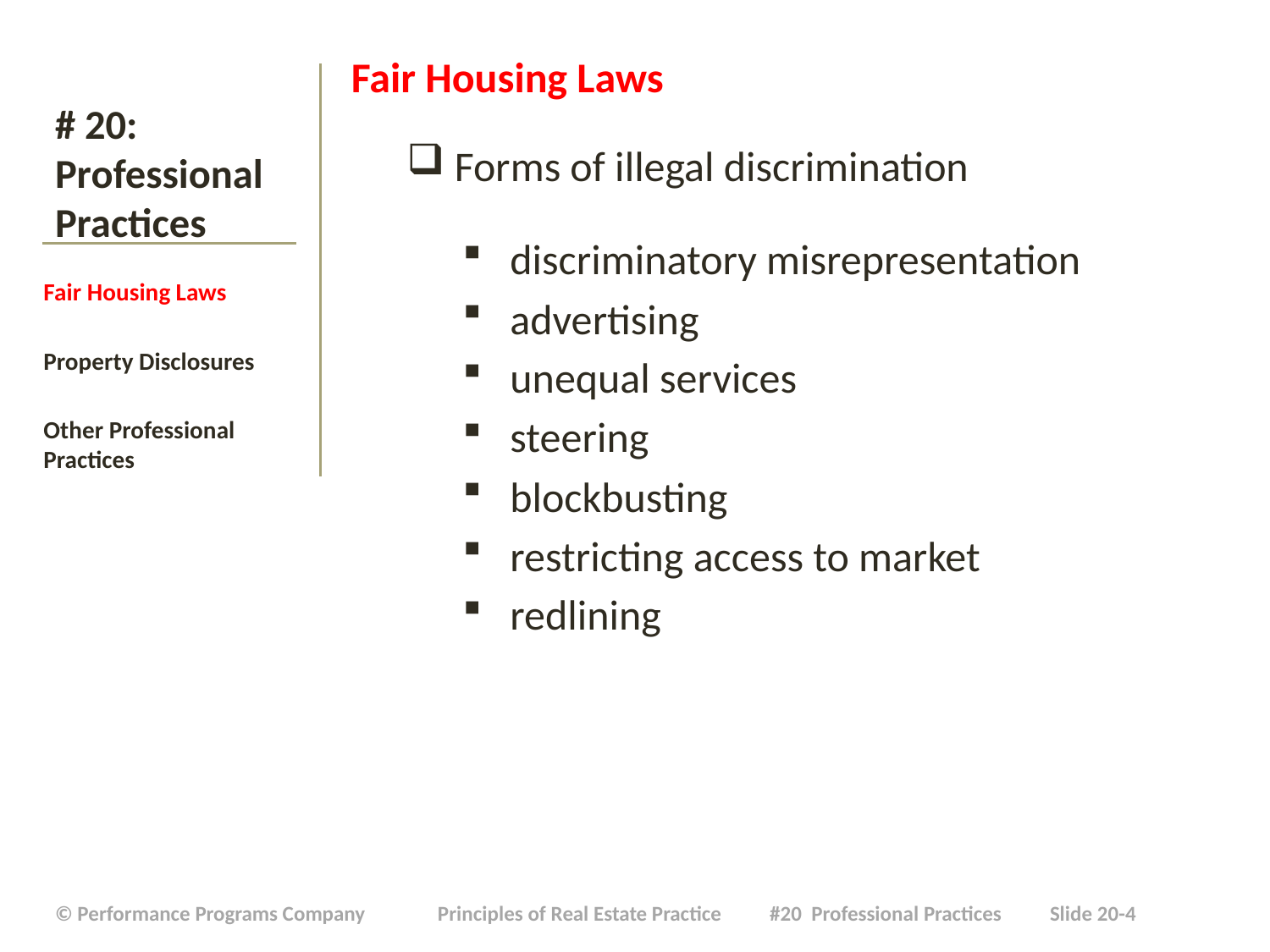

Fair Housing Laws

Forms of illegal discrimination

discriminatory misrepresentation
advertising
unequal services
steering
blockbusting
restricting access to market
redlining

# # 20: Professional Practices

Fair Housing Laws

Property Disclosures

Other Professional Practices

| © Performance Programs Company Principles of Real Estate Practice #20 Professional Practices Slide 20-4 |
| --- |